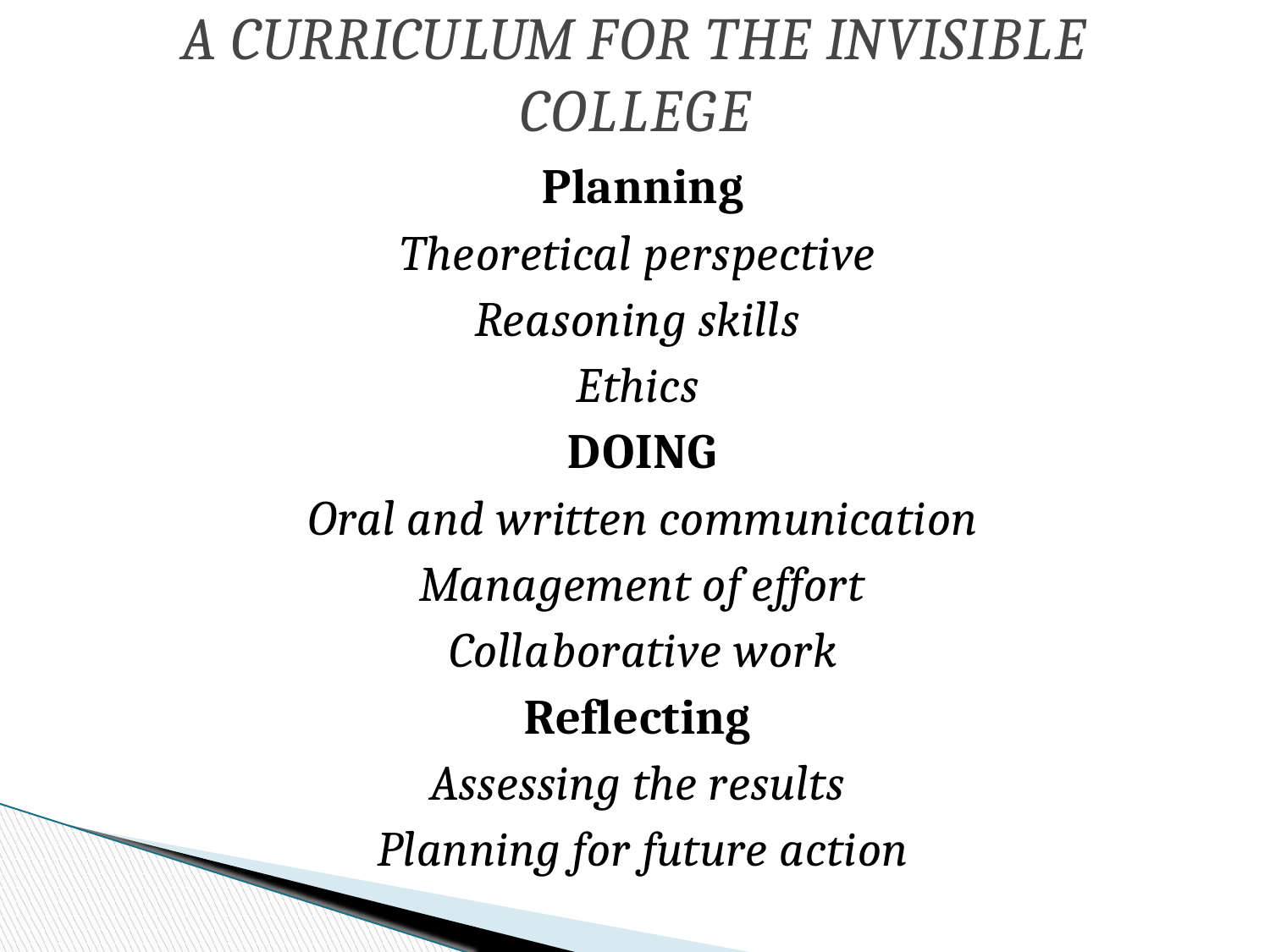

# A Curriculum for the Invisible College
Planning
Theoretical perspective
Reasoning skills
Ethics
DOING
Oral and written communication
Management of effort
Collaborative work
Reflecting
Assessing the results
Planning for future action